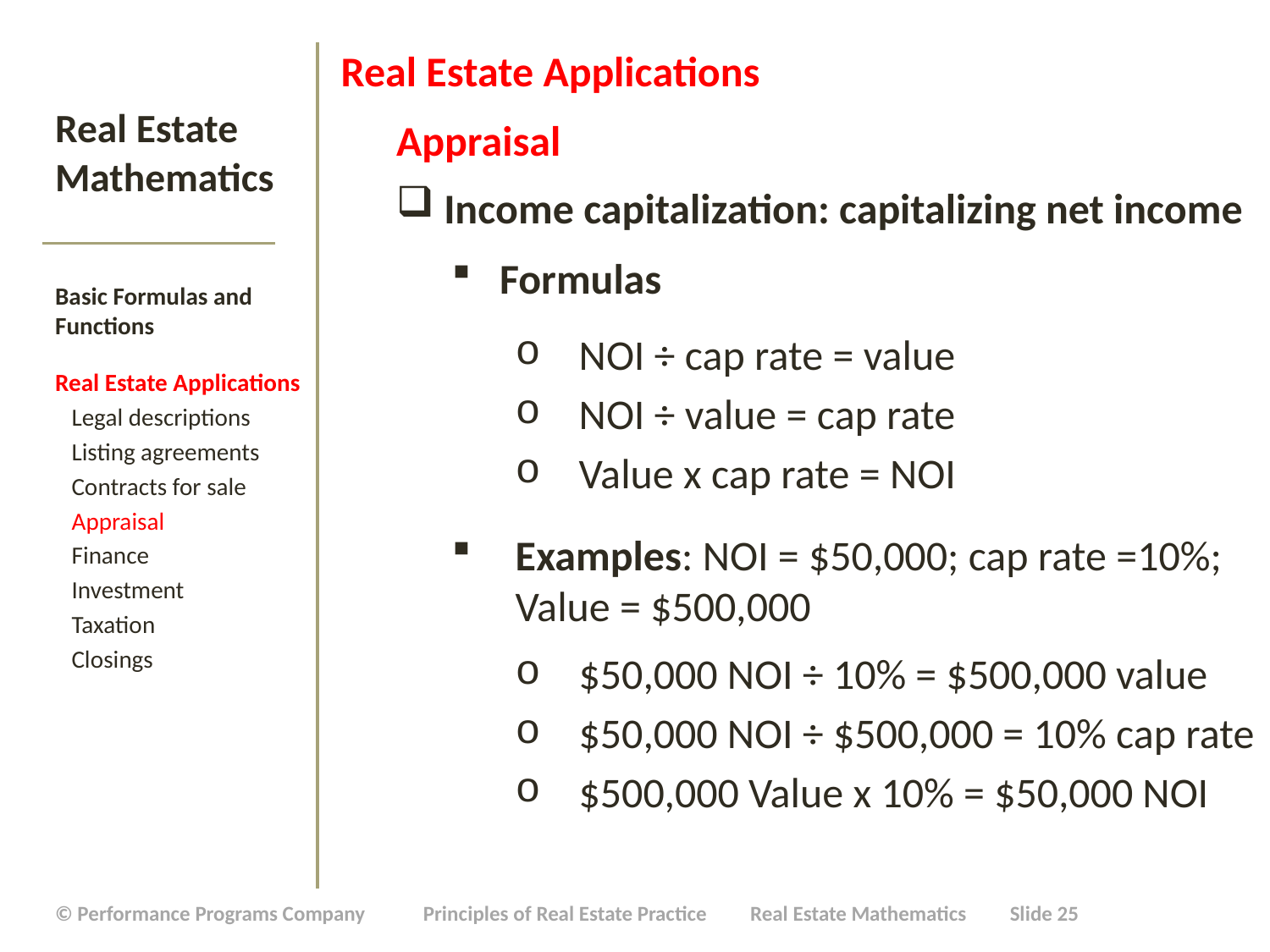

Real Estate Applications

Appraisal

Income capitalization: capitalizing net income
Formulas
NOI ÷ cap rate = value
NOI ÷ value = cap rate
Value x cap rate = NOI
Examples: NOI = $50,000; cap rate =10%; Value = $500,000
$50,000 NOI ÷ 10% = $500,000 value
$50,000 NOI ÷ $500,000 = 10% cap rate
$500,000 Value x 10% = $50,000 NOI

# Real Estate Mathematics

Basic Formulas and Functions

Real Estate Applications
   Legal descriptions
   Listing agreements
   Contracts for sale
   Appraisal
   Finance
   Investment
   Taxation
   Closings

| © Performance Programs Company Principles of Real Estate Practice Real Estate Mathematics Slide 25 |
| --- |